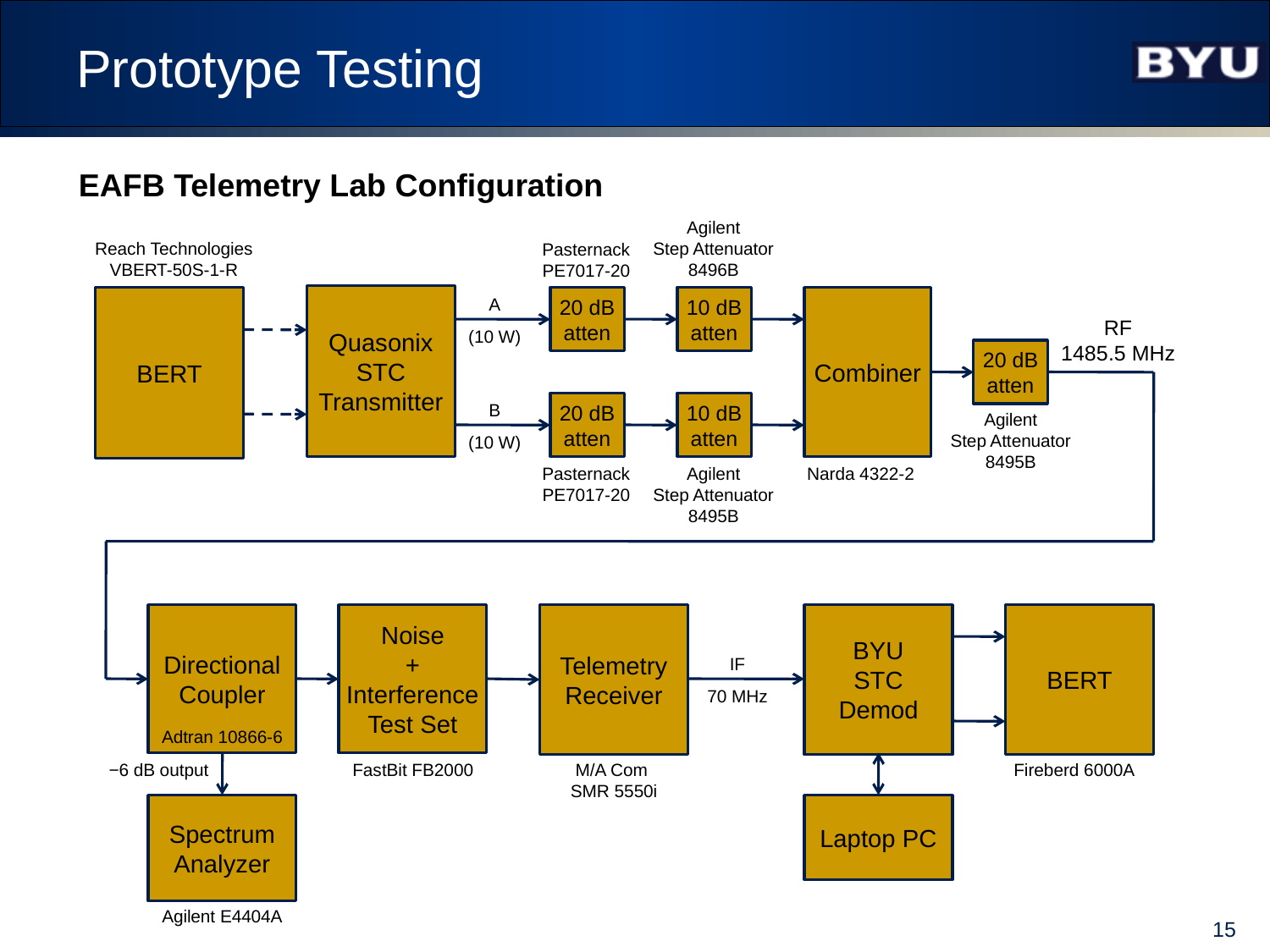

# Prototype Testing
EAFB Telemetry Lab Configuration
Agilent
Step Attenuator
8496B
Reach Technologies
VBERT-50S-1-R
Pasternack
PE7017-20
Quasonix
STC
Transmitter
BERT
A
(10 W)
20 dB
atten
10 dB
atten
Combiner
RF
1485.5 MHz
20 dB
atten
B
(10 W)
20 dB
atten
10 dB
atten
Agilent
Step Attenuator
8495B
Pasternack
PE7017-20
Agilent
Step Attenuator
8495B
Narda 4322-2
Directional
Coupler
Noise
+
Interference
Test Set
Telemetry
Receiver
BYU
STC
Demod
BERT
IF
70 MHz
Adtran 10866-6
−6 dB output
FastBit FB2000
M/A Com
SMR 5550i
Fireberd 6000A
Spectrum
Analyzer
Laptop PC
Agilent E4404A
15